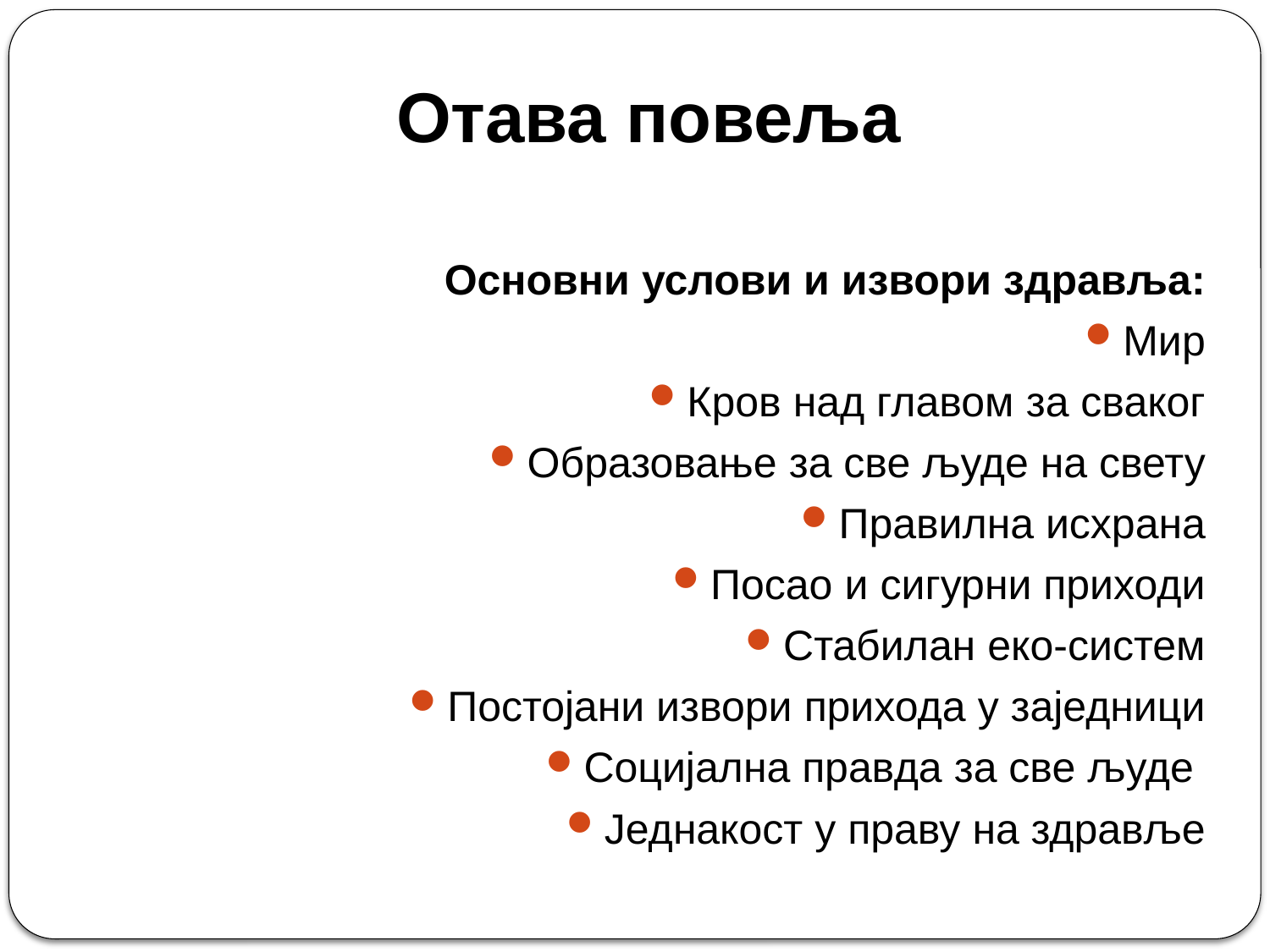

Отава повеља
Основни услови и извори здравља:
Мир
Кров над главом за сваког
Образовање за све људе на свету
Правилна исхрана
Посао и сигурни приходи
Стабилан еко-систем
Постојани извори прихода у заједници
Социјална правда за све људе
Једнакост у праву на здравље